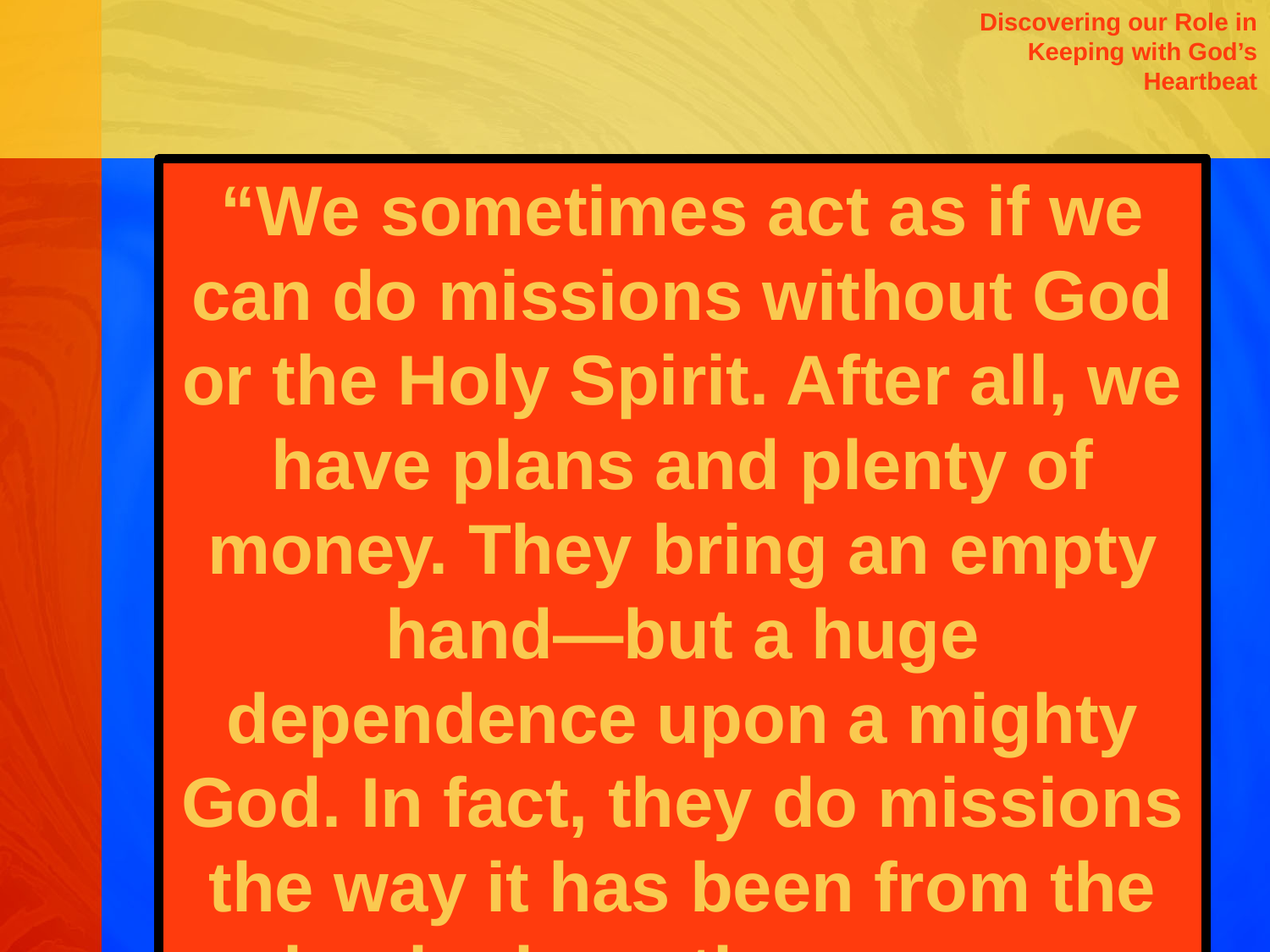

Discovering our Role in Keeping with God’s Heartbeat
“We sometimes act as if we can do missions without God or the Holy Spirit. After all, we have plans and plenty of money. They bring an empty hand—but a huge dependence upon a mighty God. In fact, they do missions the way it has been from the beginning—the way our forefathers did it.” (Brant 2004)